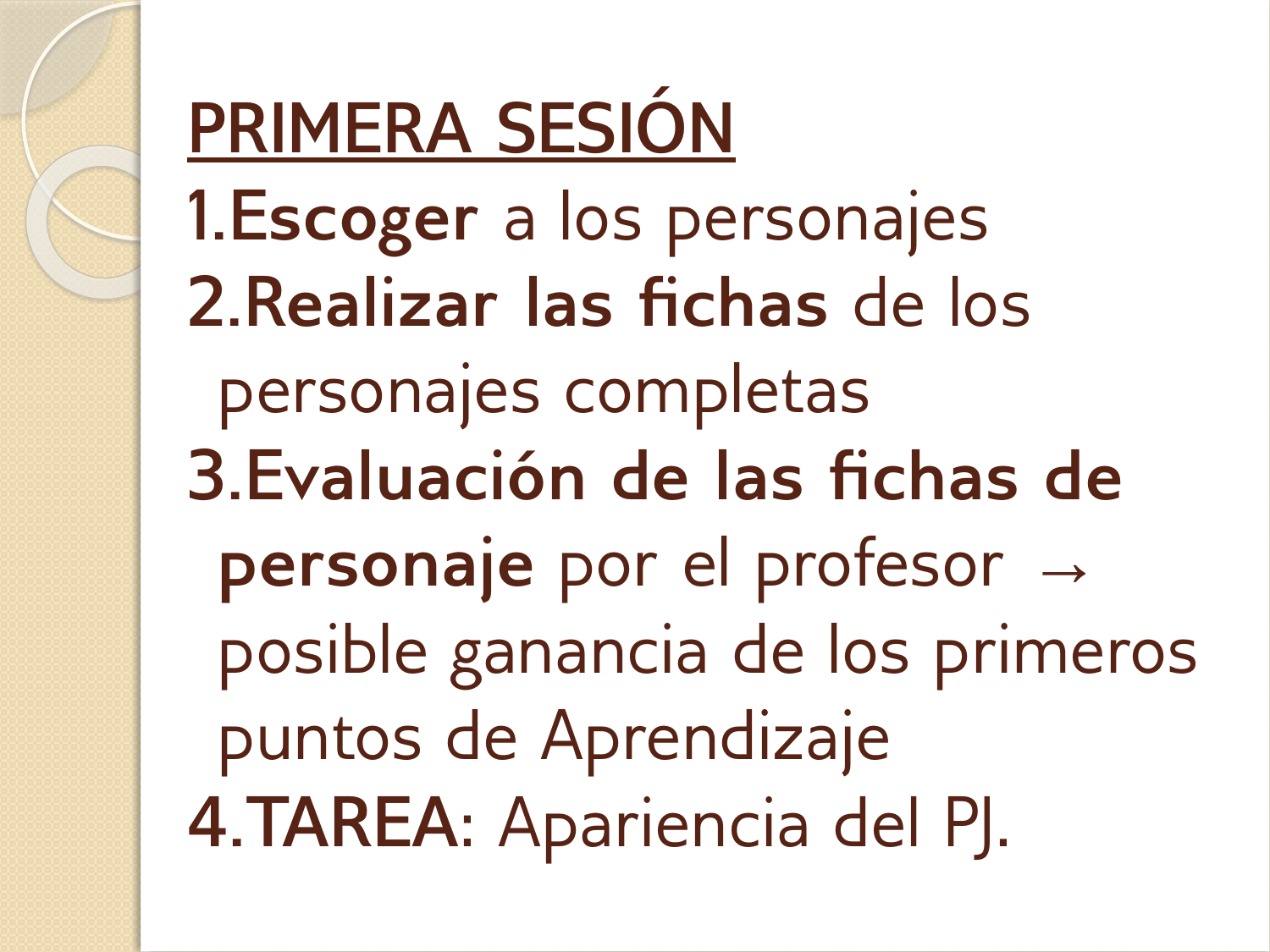

PRIMERA SESIÓN
Escoger a los personajes
Realizar las fichas de los personajes completas
Evaluación de las fichas de personaje por el profesor → posible ganancia de los primeros puntos de Aprendizaje
TAREA: Apariencia del PJ.